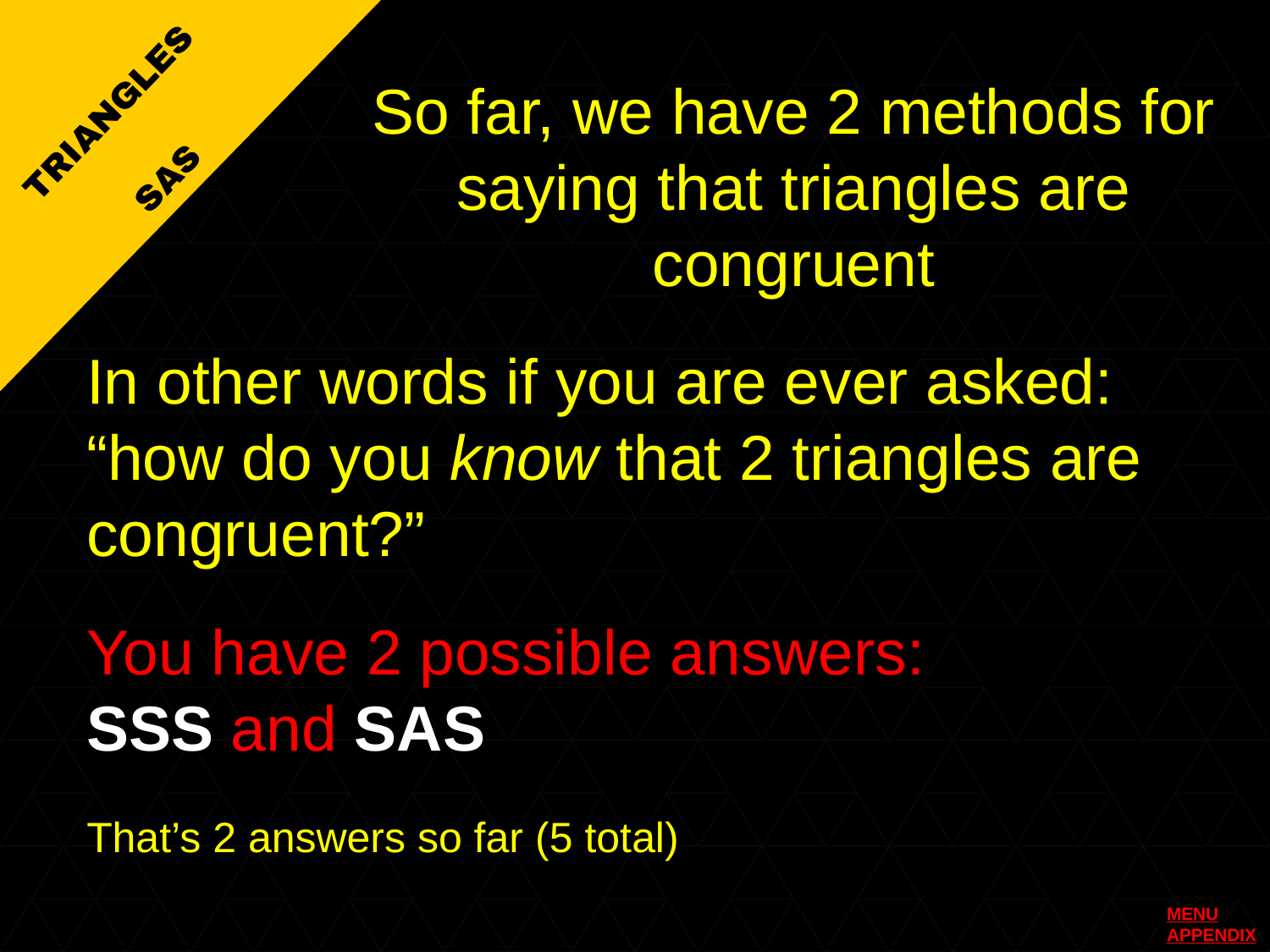

So far, we have 2 methods for saying that triangles are congruent
TRIANGLES
SAS
In other words if you are ever asked:
“how do you know that 2 triangles are congruent?”
You have 2 possible answers:
SSS and SAS
That’s 2 answers so far (5 total)
MENU
APPENDIX